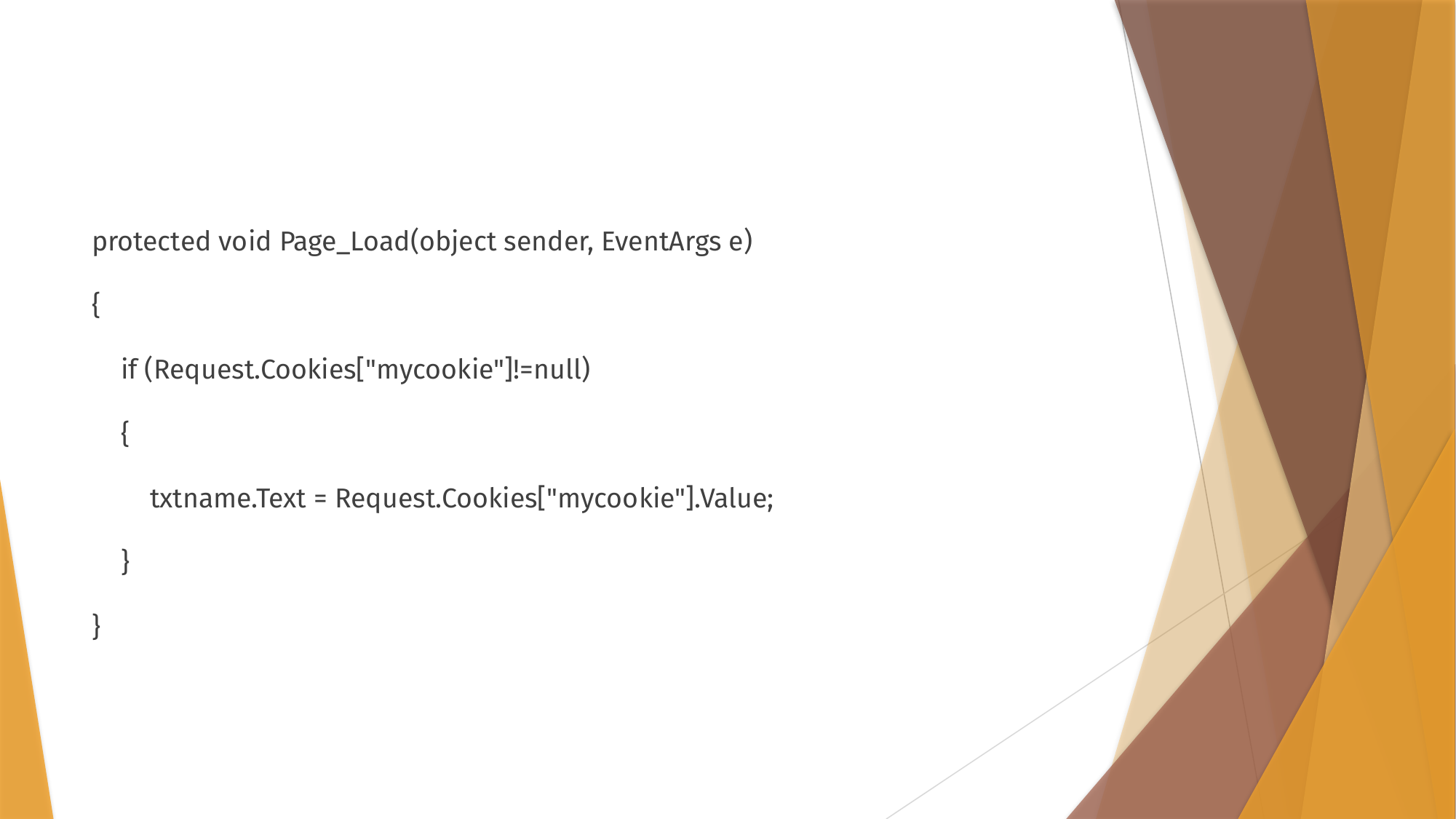

#
protected void Page_Load(object sender, EventArgs e)
{
    if (Request.Cookies["mycookie"]!=null)
    {
        txtname.Text = Request.Cookies["mycookie"].Value;
    }
}